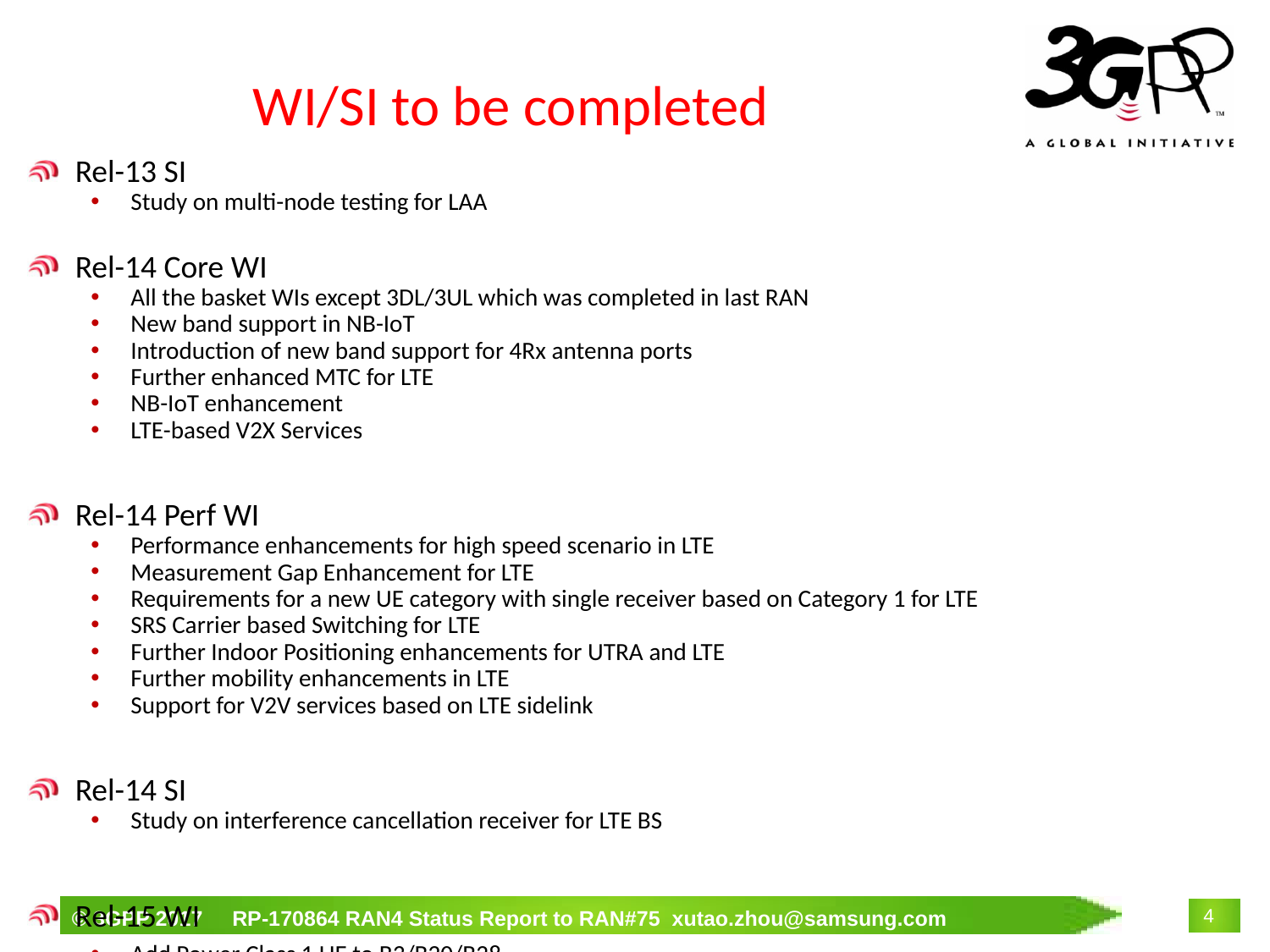

# WI/SI to be completed
Rel-13 SI
Study on multi-node testing for LAA

Rel-14 Core WI
All the basket WIs except 3DL/3UL which was completed in last RAN
New band support in NB-IoT
Introduction of new band support for 4Rx antenna ports
Further enhanced MTC for LTE
NB-IoT enhancement
LTE-based V2X Services

Rel-14 Perf WI
Performance enhancements for high speed scenario in LTE
Measurement Gap Enhancement for LTE
Requirements for a new UE category with single receiver based on Category 1 for LTE
SRS Carrier based Switching for LTE
Further Indoor Positioning enhancements for UTRA and LTE
Further mobility enhancements in LTE
Support for V2V services based on LTE sidelink

Rel-14 SI
Study on interference cancellation receiver for LTE BS

Rel-15 WI
Add Power Class 1 UE to B3/B20/B28